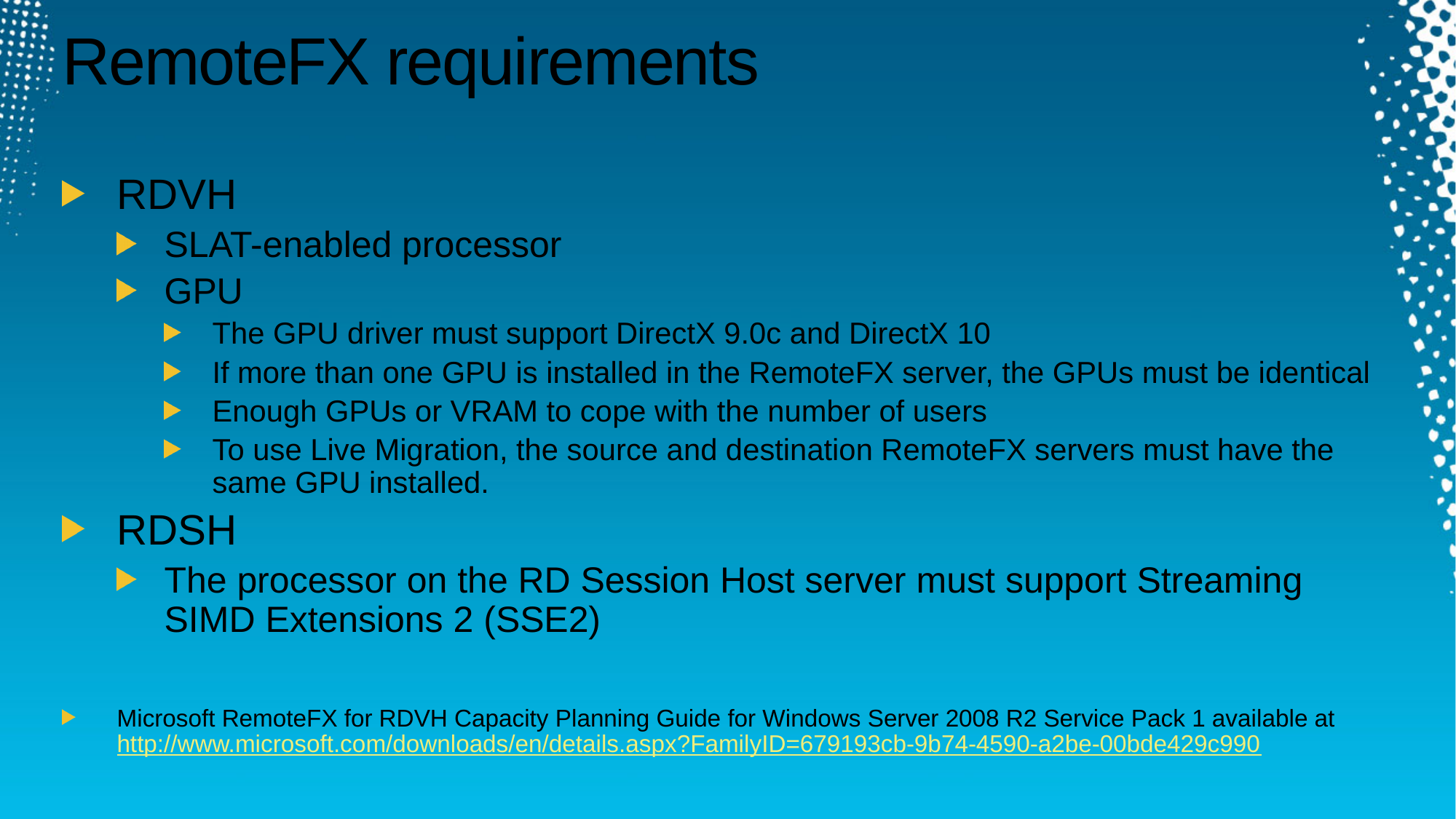

# RemoteFX requirements
RDVH
SLAT-enabled processor
GPU
The GPU driver must support DirectX 9.0c and DirectX 10
If more than one GPU is installed in the RemoteFX server, the GPUs must be identical
Enough GPUs or VRAM to cope with the number of users
To use Live Migration, the source and destination RemoteFX servers must have the same GPU installed.
RDSH
The processor on the RD Session Host server must support Streaming SIMD Extensions 2 (SSE2)

Microsoft RemoteFX for RDVH Capacity Planning Guide for Windows Server 2008 R2 Service Pack 1 available at http://www.microsoft.com/downloads/en/details.aspx?FamilyID=679193cb-9b74-4590-a2be-00bde429c990